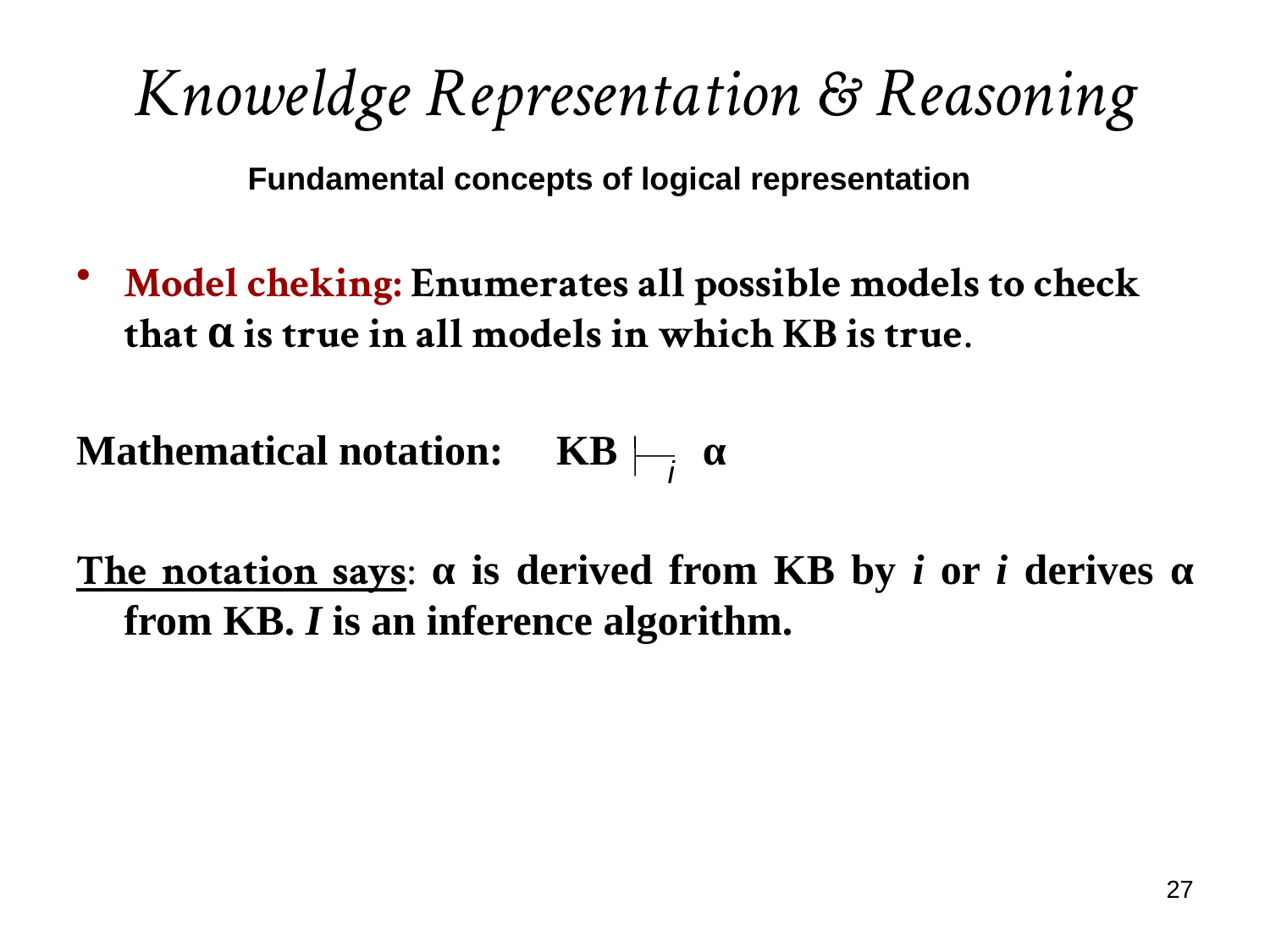

# Knoweldge Representation & Reasoning

Model cheking: Enumerates all possible models to check that α is true in all models in which KB is true.

Mathematical notation:     KB        α

The notation says: α is derived from KB by i or i derives α from KB. I is an inference algorithm.

Fundamental concepts of logical representation

i

27